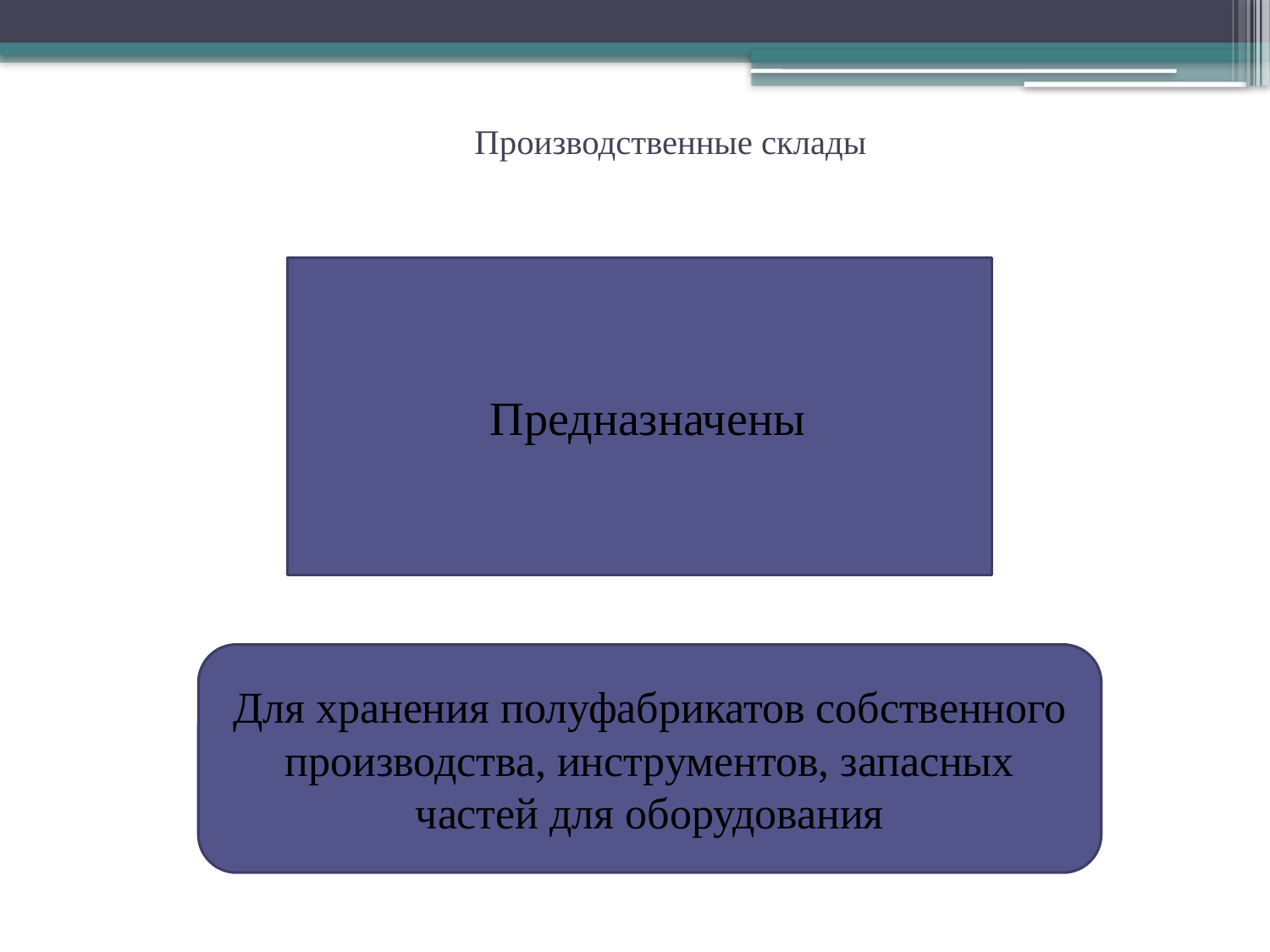

# Производственные склады
Предназначены
Для хранения полуфабрикатов собственного производства, инструментов, запасных частей для оборудования